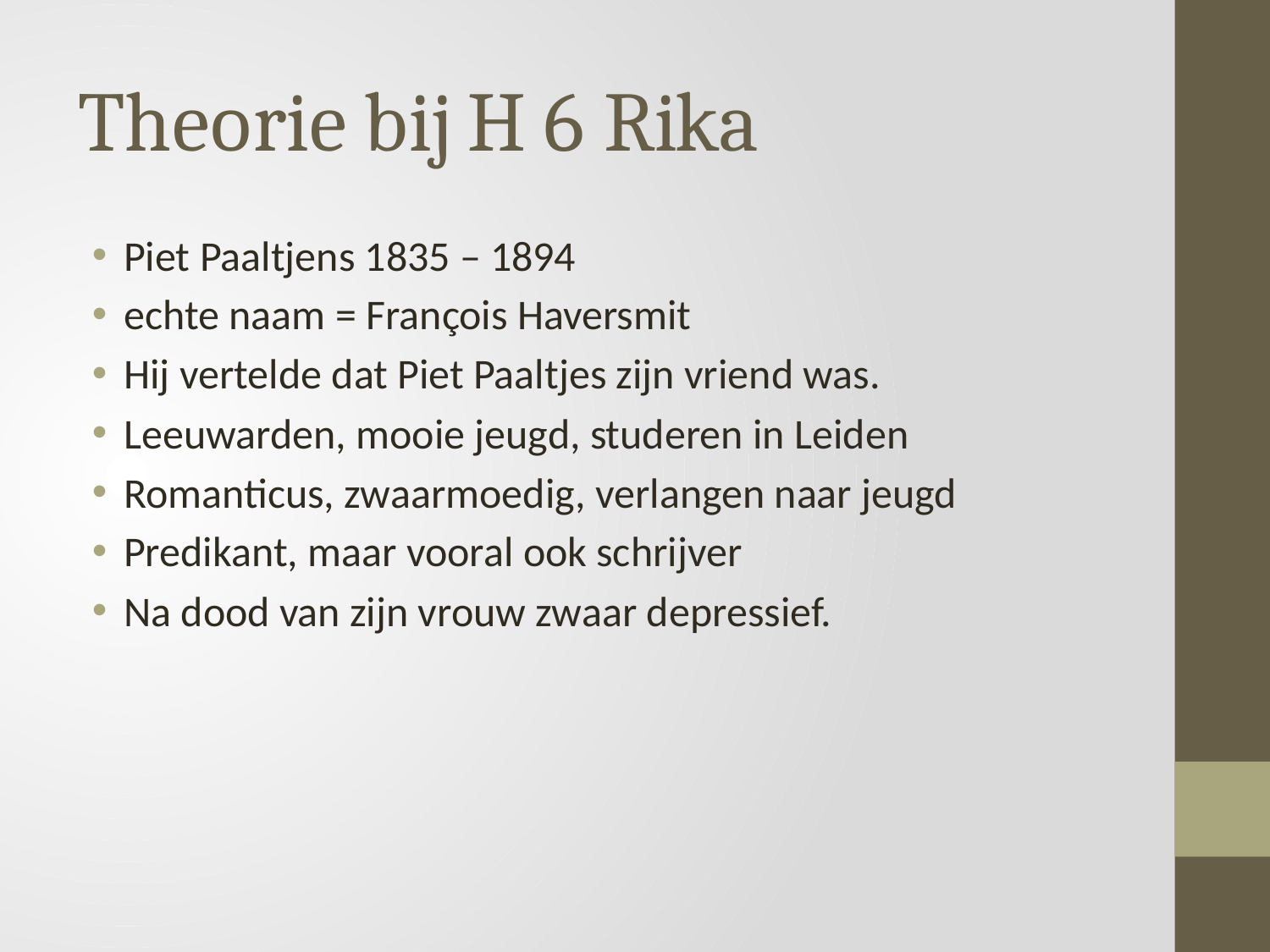

# Theorie bij H 6 Rika
Piet Paaltjens 1835 – 1894
echte naam = François Haversmit
Hij vertelde dat Piet Paaltjes zijn vriend was.
Leeuwarden, mooie jeugd, studeren in Leiden
Romanticus, zwaarmoedig, verlangen naar jeugd
Predikant, maar vooral ook schrijver
Na dood van zijn vrouw zwaar depressief.